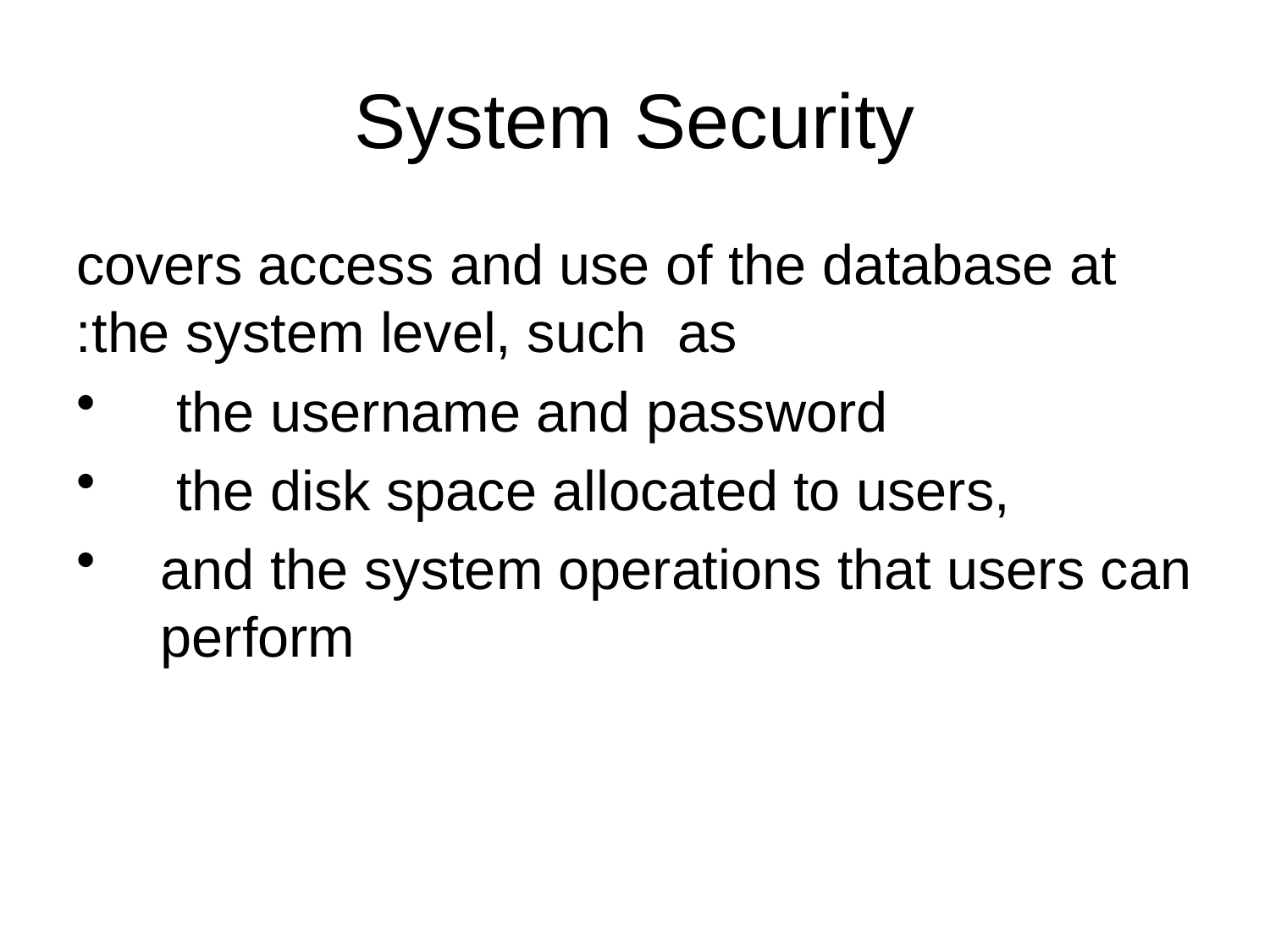

# System Security
covers access and use of the database at the system level, such  as:
 the username and password
 the disk space allocated to users,
and the system operations that users can perform